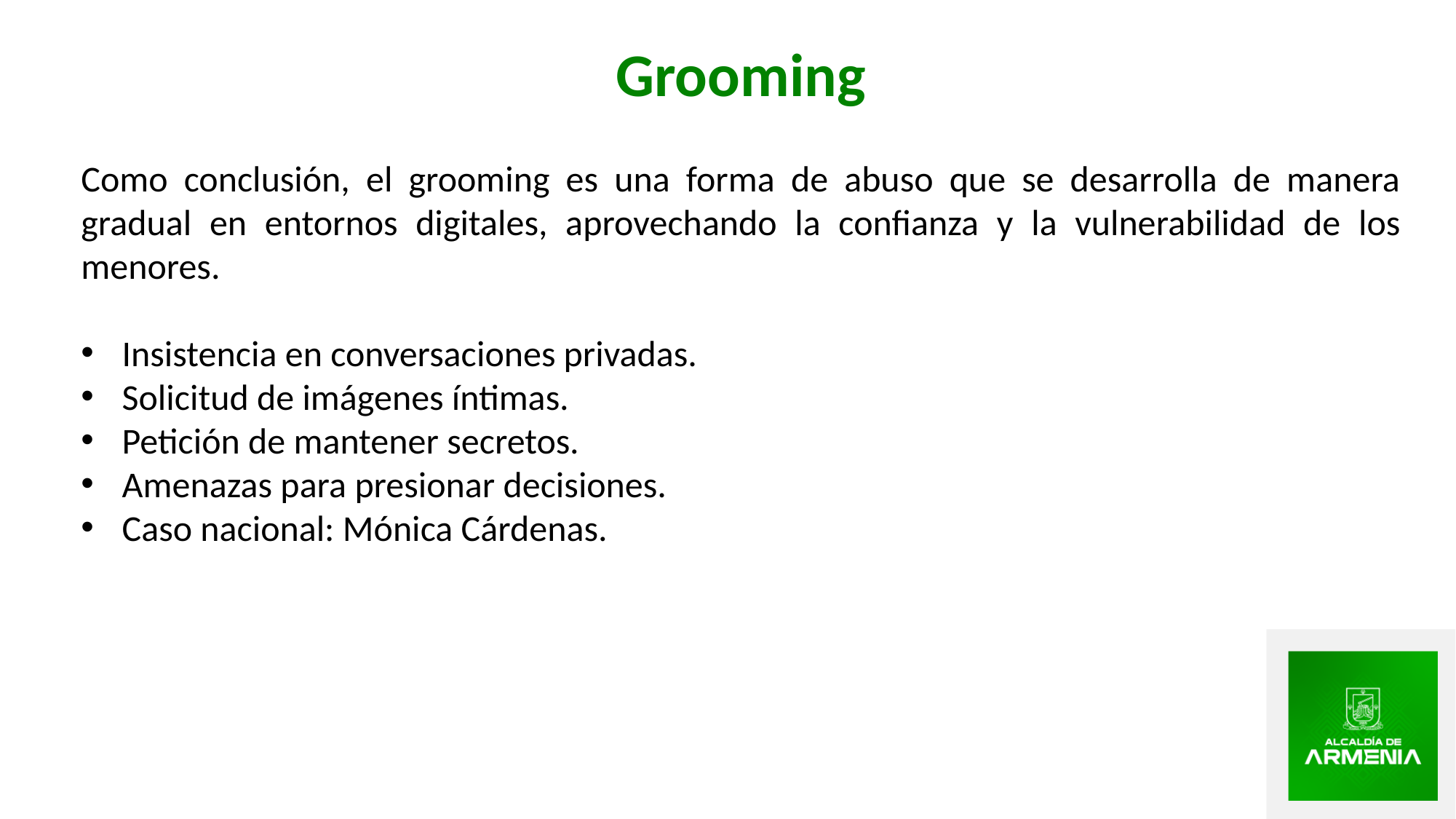

Grooming
Como conclusión, el grooming es una forma de abuso que se desarrolla de manera gradual en entornos digitales, aprovechando la confianza y la vulnerabilidad de los menores.

Insistencia en conversaciones privadas.
Solicitud de imágenes íntimas.
Petición de mantener secretos.
Amenazas para presionar decisiones.
Caso nacional: Mónica Cárdenas.